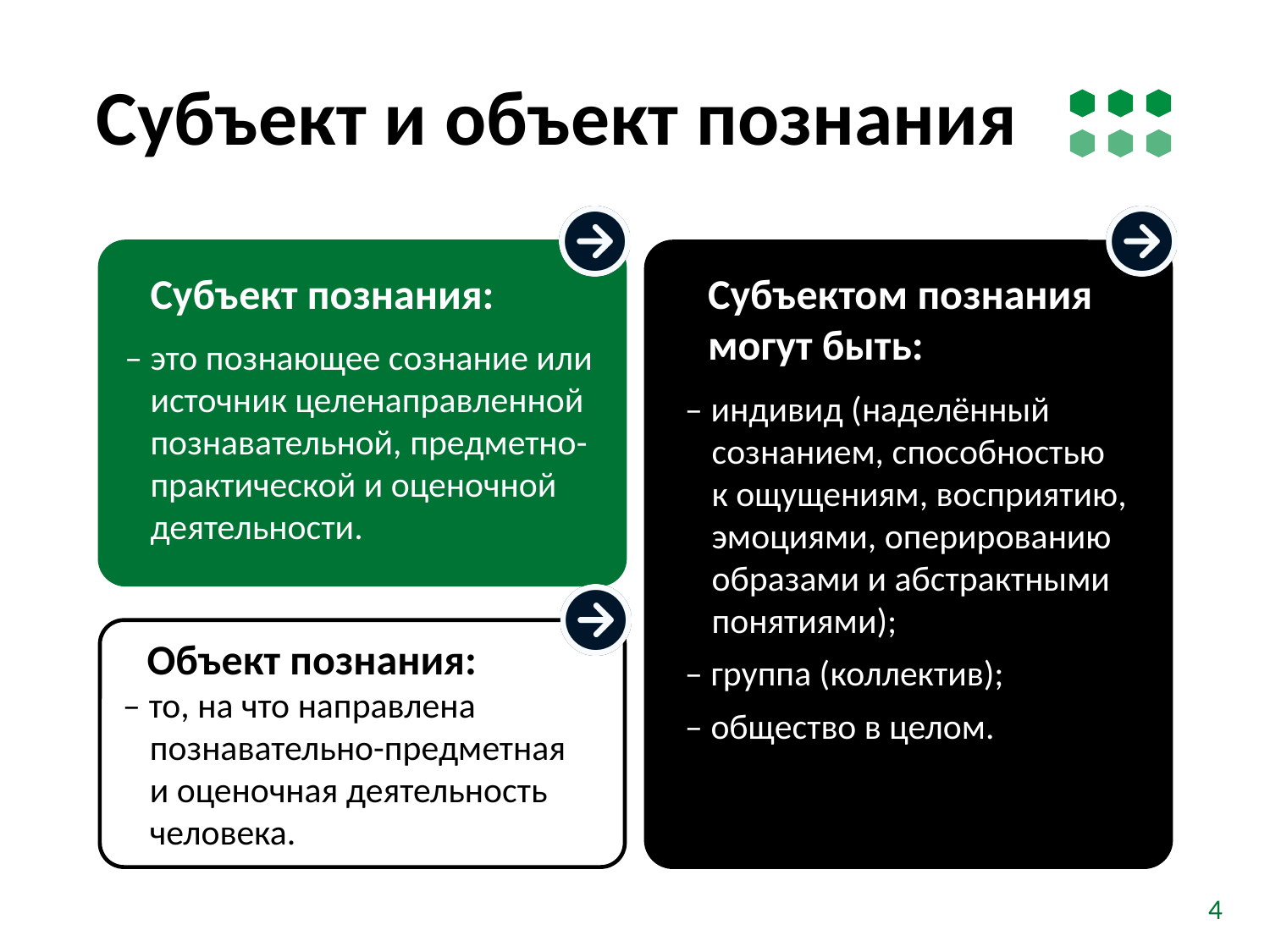

# Субъект и объект познания

Субъектом познания могут быть:
‒ индивид (наделённый сознанием, способностью
к ощущениям, восприятию, эмоциями, оперированию образами и абстрактными понятиями);
‒ группа (коллектив);
‒ общество в целом.
Субъект познания:
– это познающее сознание или источник целенаправленной познавательной, предметно-практической и оценочной деятельности.

Объект познания:
‒ то, на что направлена познавательно-предметная
и оценочная деятельность человека.
4